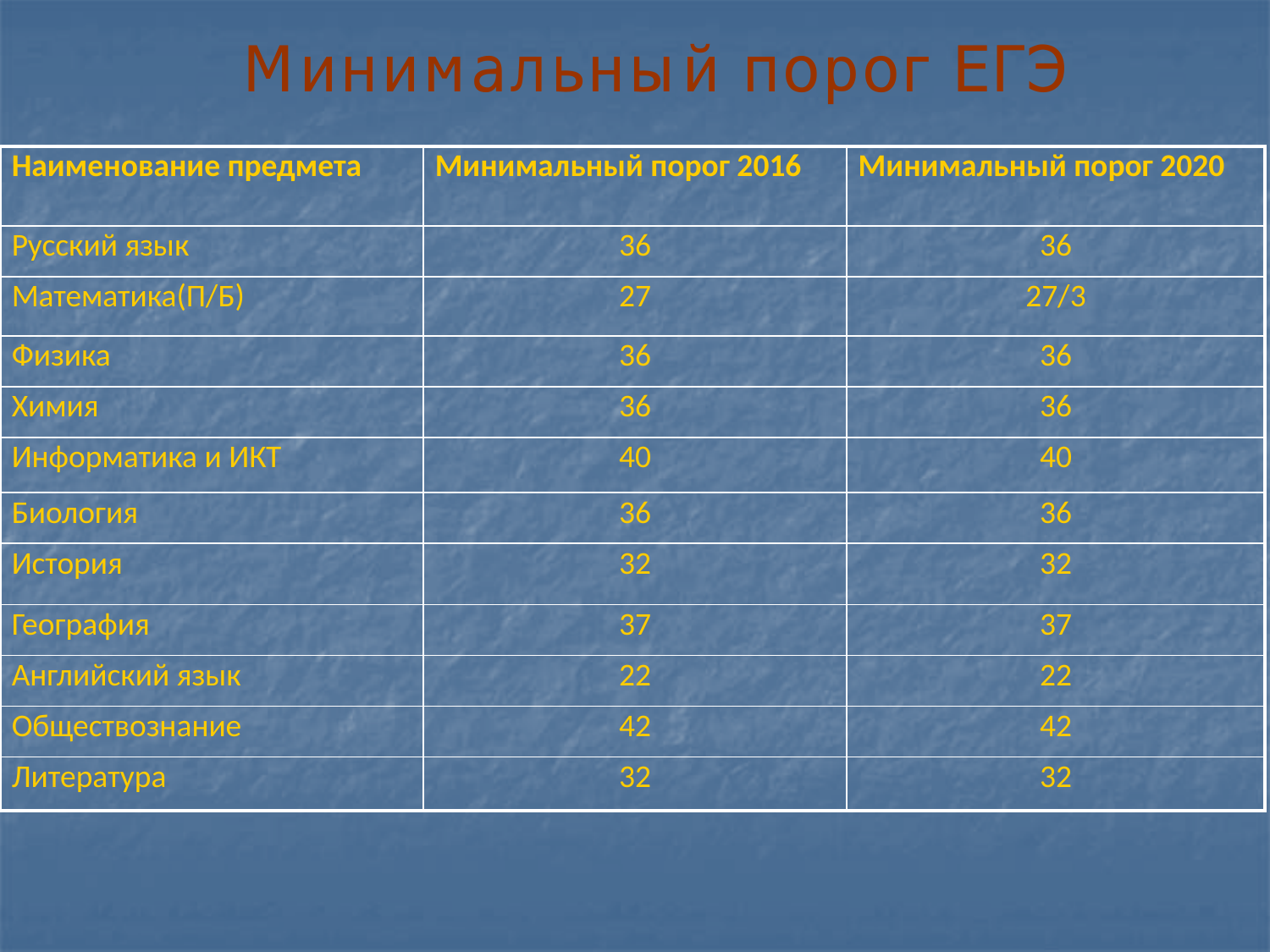

Минимальный порог ЕГЭ
| Наименование предмета | Минимальный порог 2016 | Минимальный порог 2020 |
| --- | --- | --- |
| Русский язык | 36 | 36 |
| Математика(П/Б) | 27 | 27/3 |
| Физика | 36 | 36 |
| Химия | 36 | 36 |
| Информатика и ИКТ | 40 | 40 |
| Биология | 36 | 36 |
| История | 32 | 32 |
| География | 37 | 37 |
| Английский язык | 22 | 22 |
| Обществознание | 42 | 42 |
| Литература | 32 | 32 |